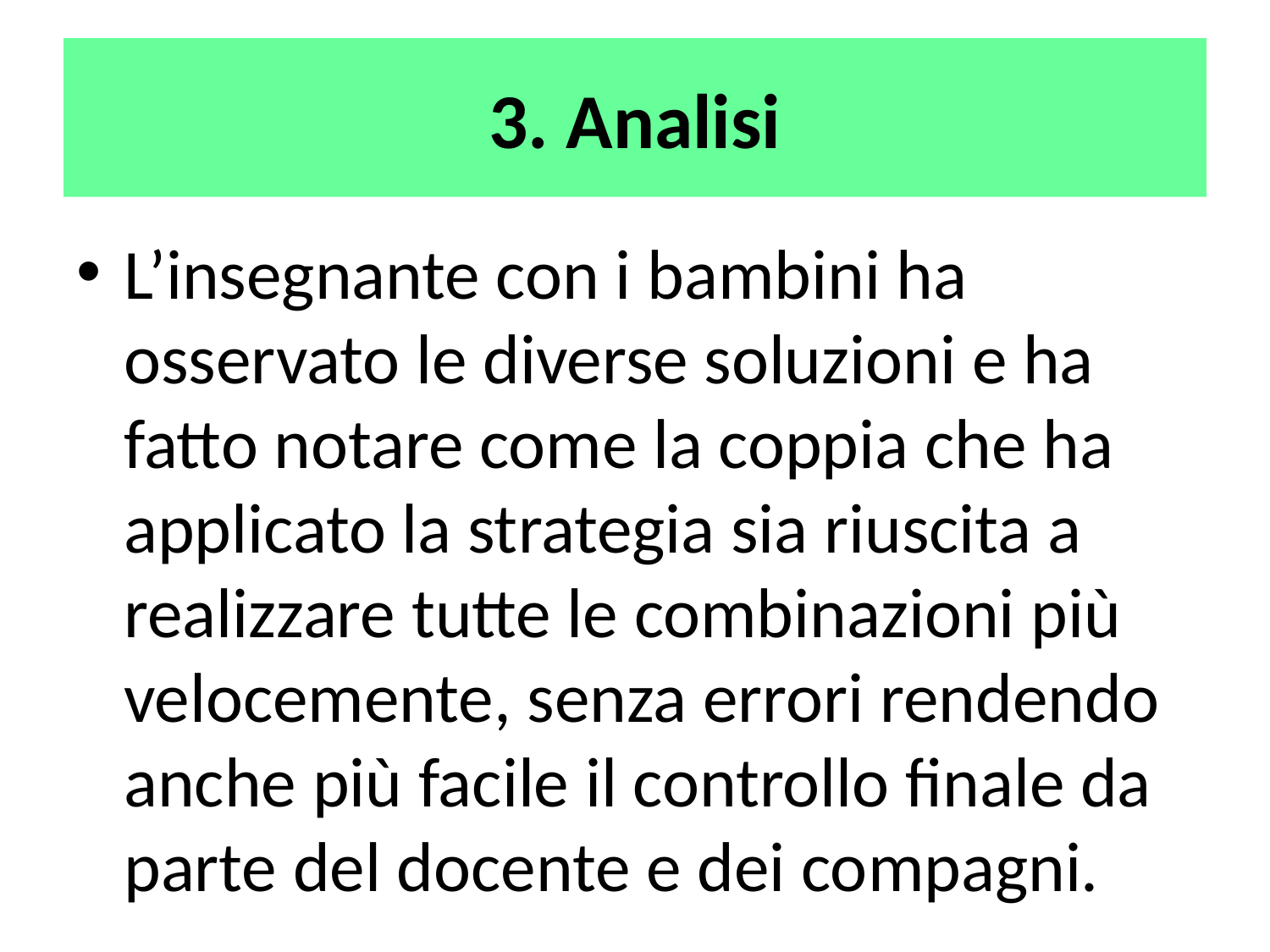

# 3. Analisi
L’insegnante con i bambini ha osservato le diverse soluzioni e ha fatto notare come la coppia che ha applicato la strategia sia riuscita a realizzare tutte le combinazioni più velocemente, senza errori rendendo anche più facile il controllo finale da parte del docente e dei compagni.